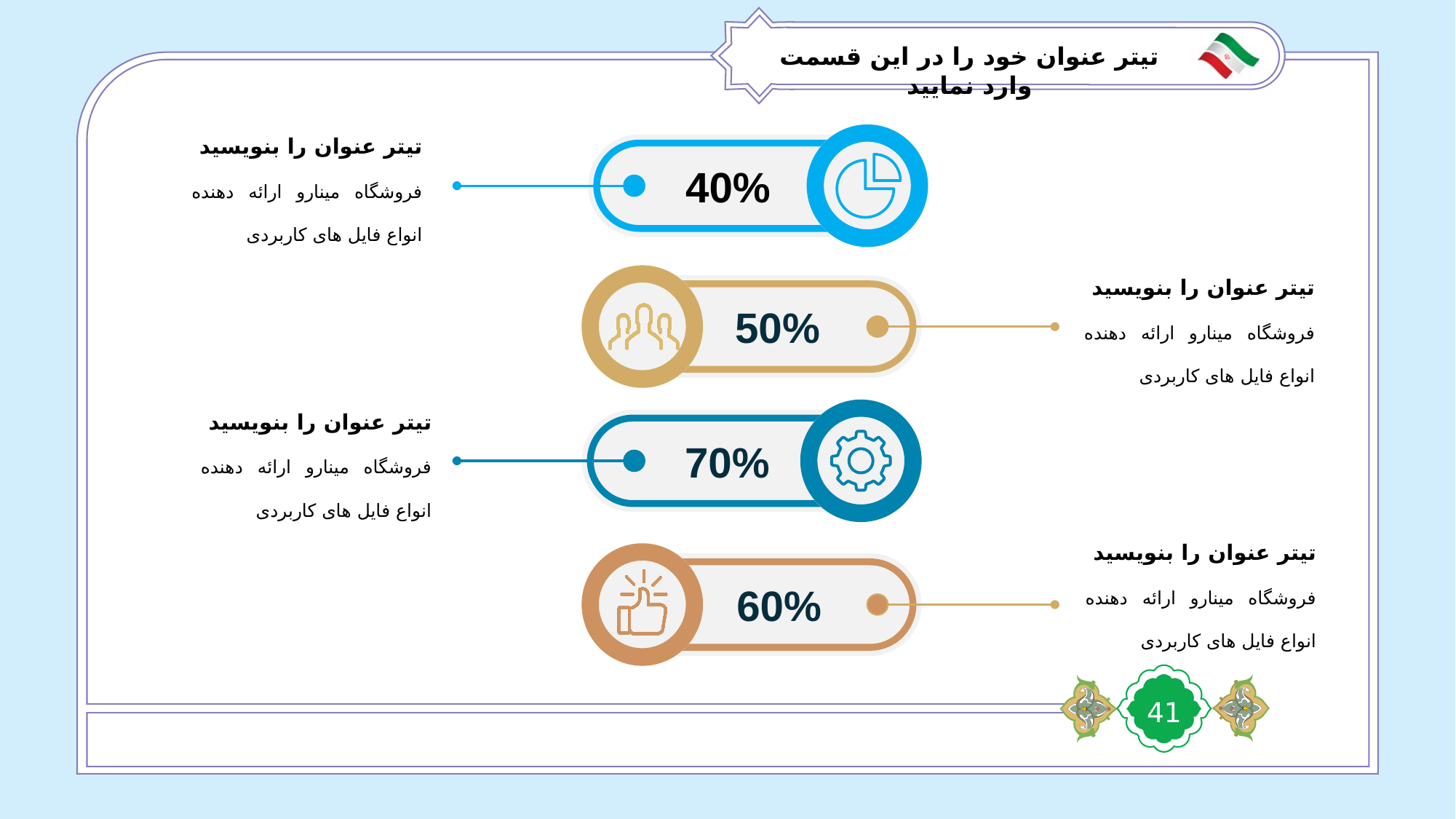

تیتر عنوان خود را در این قسمت وارد نمایید
تیتر عنوان را بنویسید
فروشگاه مینارو ارائه دهنده انواع فایل های کاربردی

40%

تیتر عنوان را بنویسید
فروشگاه مینارو ارائه دهنده انواع فایل های کاربردی

50%

تیتر عنوان را بنویسید
فروشگاه مینارو ارائه دهنده انواع فایل های کاربردی

70%

تیتر عنوان را بنویسید
فروشگاه مینارو ارائه دهنده انواع فایل های کاربردی

60%

41